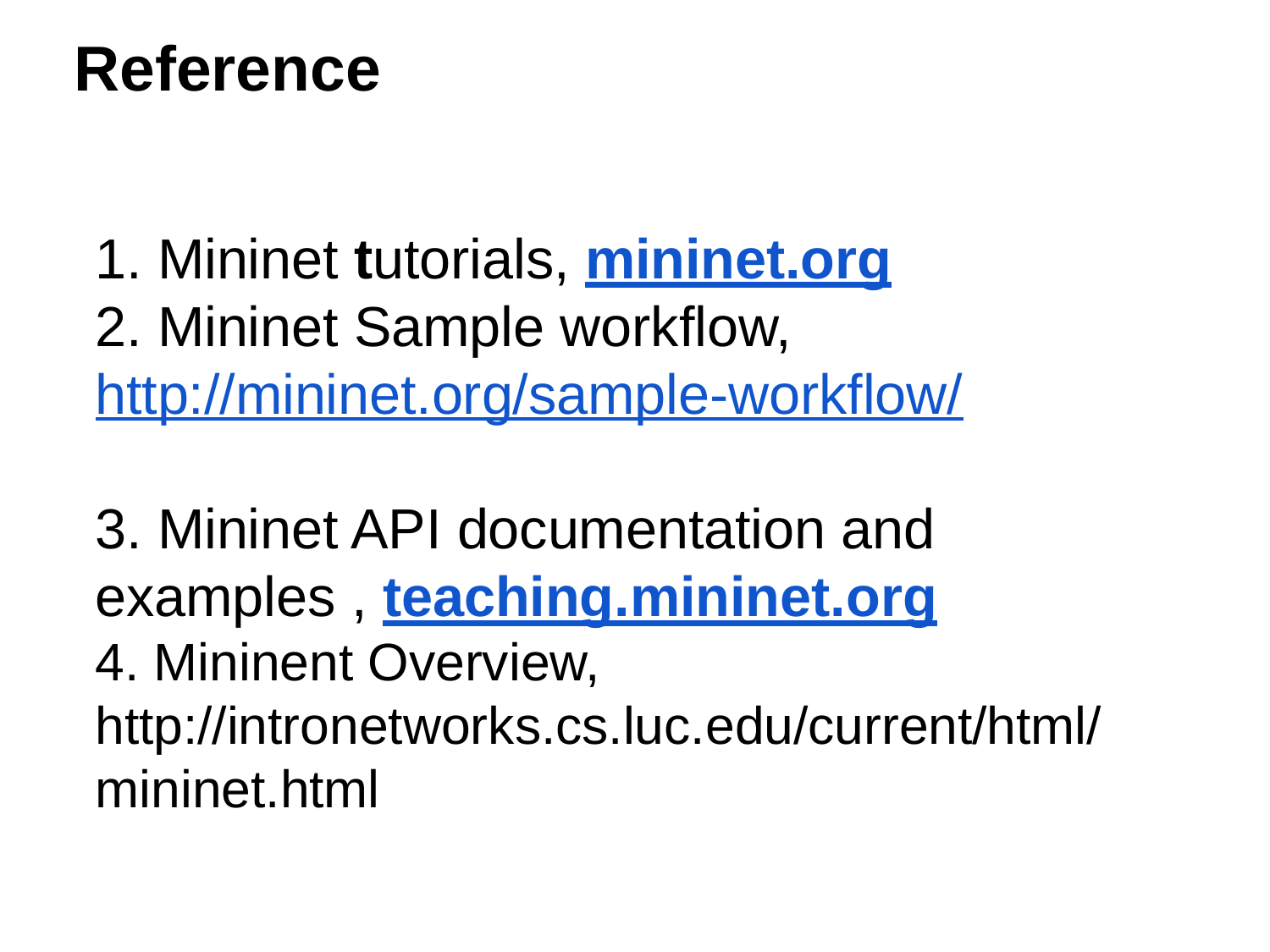

# Reference
1. Mininet tutorials, mininet.org
2. Mininet Sample workflow, http://mininet.org/sample-workflow/

3. Mininet API documentation and examples , teaching.mininet.org
4. Mininent Overview, http://intronetworks.cs.luc.edu/current/html/mininet.html